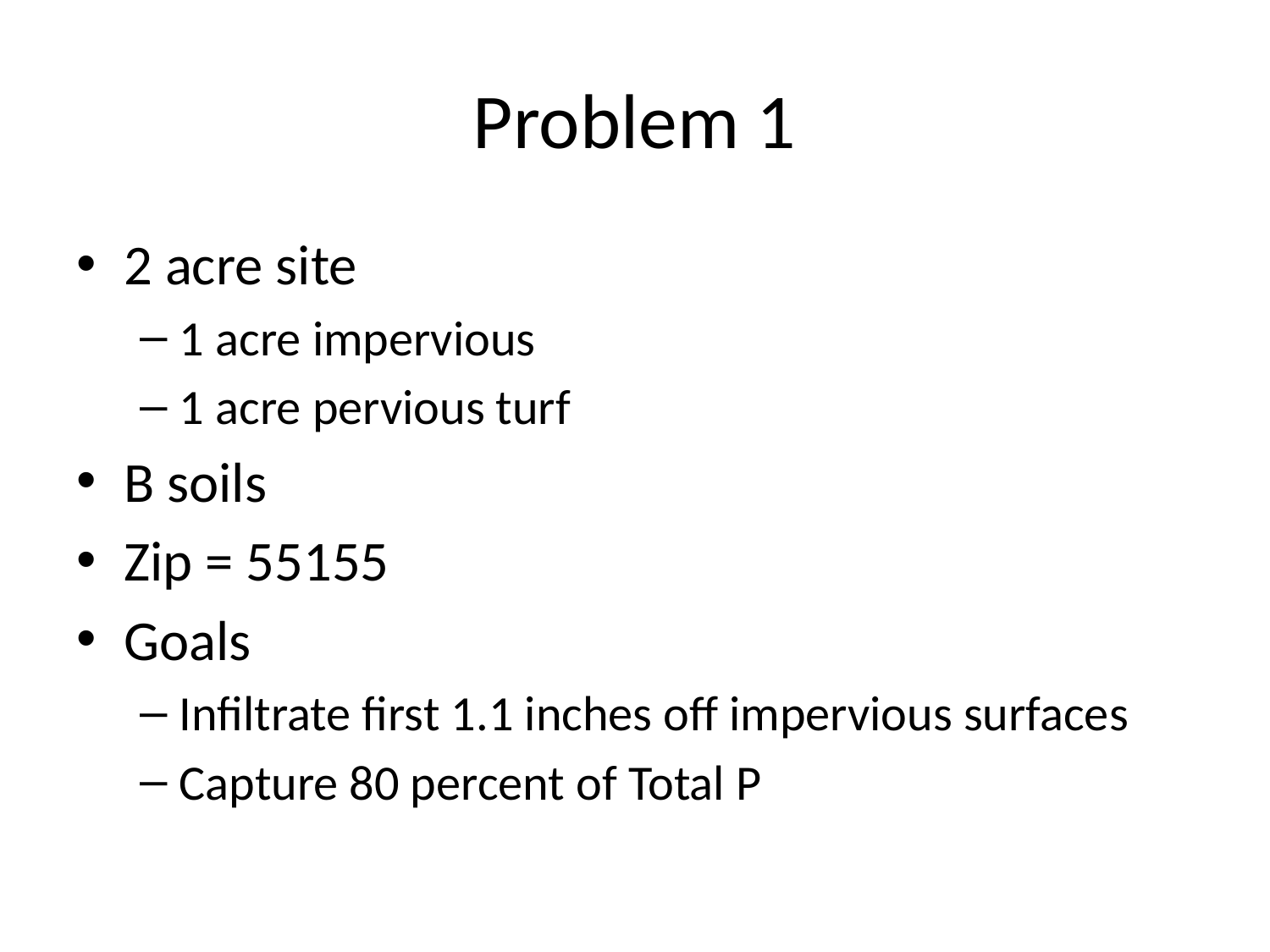

# Problem 1
2 acre site
1 acre impervious
1 acre pervious turf
B soils
Zip = 55155
Goals
Infiltrate first 1.1 inches off impervious surfaces
Capture 80 percent of Total P